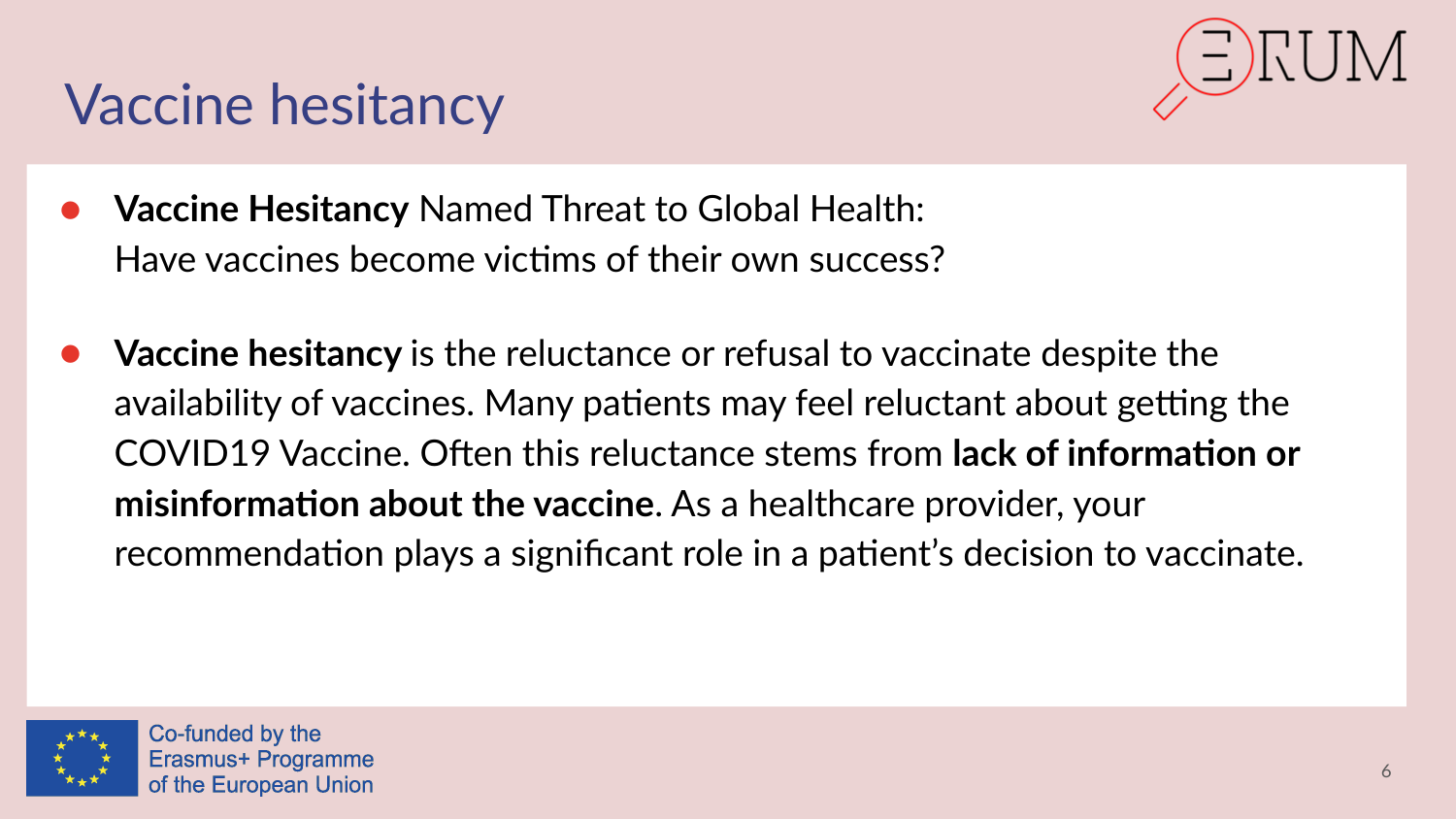

# Vaccine hesitancy
Vaccine Hesitancy Named Threat to Global Health:
Have vaccines become victims of their own success?
Vaccine hesitancy is the reluctance or refusal to vaccinate despite the availability of vaccines. Many patients may feel reluctant about getting the COVID19 Vaccine. Often this reluctance stems from lack of information or misinformation about the vaccine. As a healthcare provider, your recommendation plays a significant role in a patient’s decision to vaccinate.

6